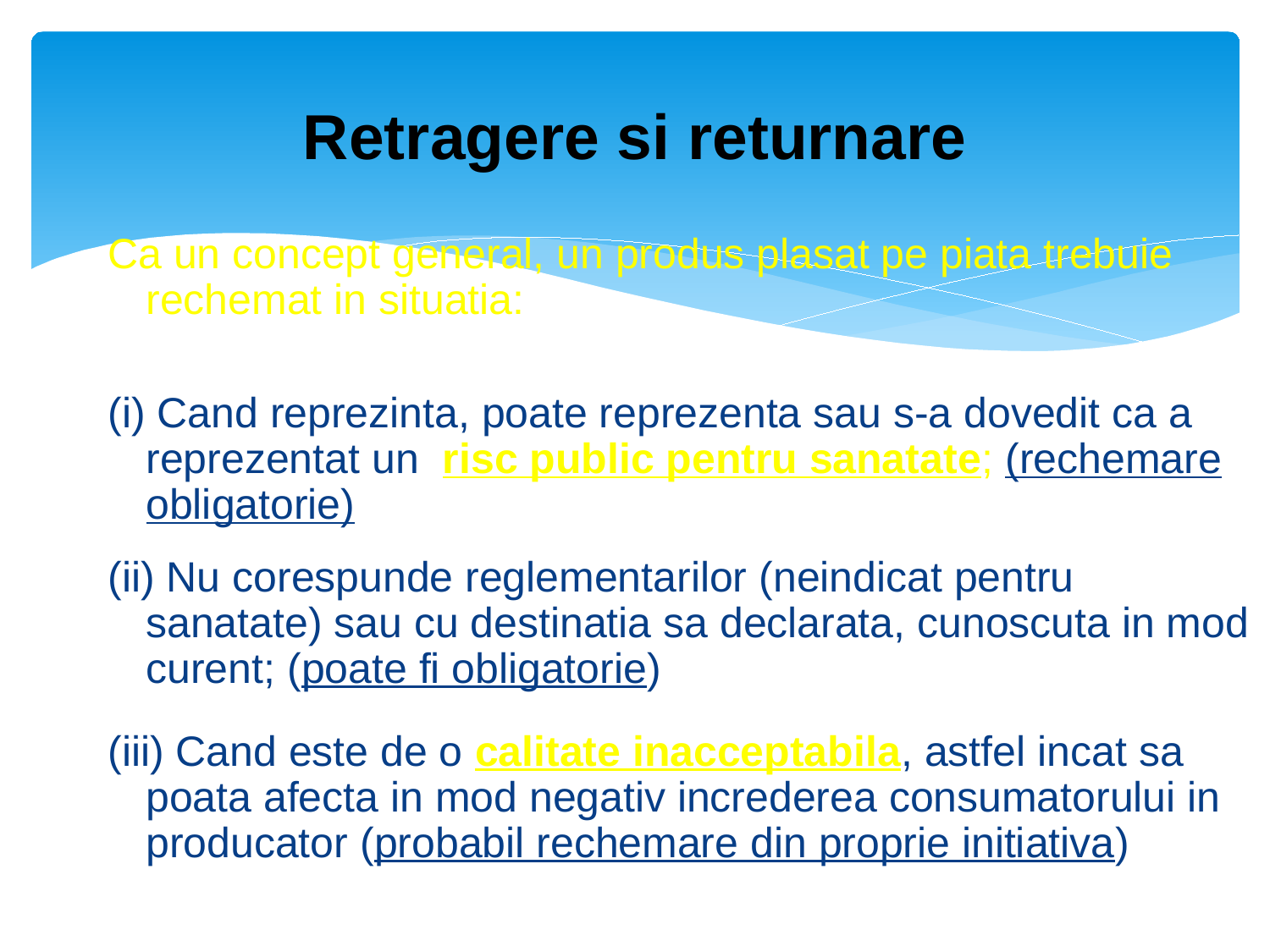

# Retragere si returnare
Ca un concept general, un produs plasat pe piata trebuie rechemat in situatia:

(i) Cand reprezinta, poate reprezenta sau s-a dovedit ca a reprezentat un  risc public pentru sanatate; (rechemare obligatorie)

(ii) Nu corespunde reglementarilor (neindicat pentru sanatate) sau cu destinatia sa declarata, cunoscuta in mod curent; (poate fi obligatorie)

(iii) Cand este de o calitate inacceptabila, astfel incat sa poata afecta in mod negativ increderea consumatorului in producator (probabil rechemare din proprie initiativa)